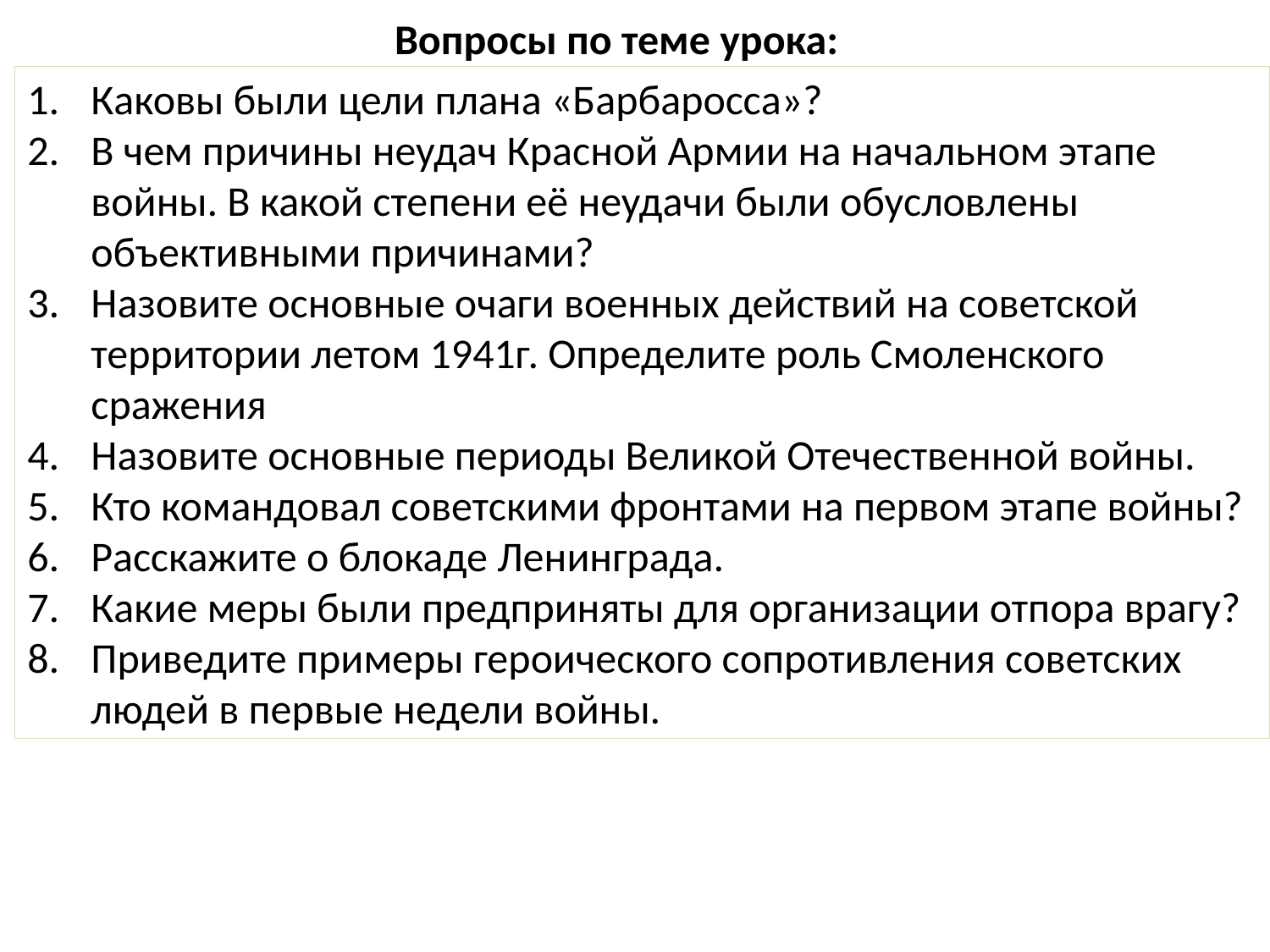

Вопросы по теме урока:
Каковы были цели плана «Барбаросса»?
В чем причины неудач Красной Армии на начальном этапе войны. В какой степени её неудачи были обусловлены объективными причинами?
Назовите основные очаги военных действий на советской территории летом 1941г. Определите роль Смоленского сражения
Назовите основные периоды Великой Отечественной войны.
Кто командовал советскими фронтами на первом этапе войны?
Расскажите о блокаде Ленинграда.
Какие меры были предприняты для организации отпора врагу?
Приведите примеры героического сопротивления советских людей в первые недели войны.